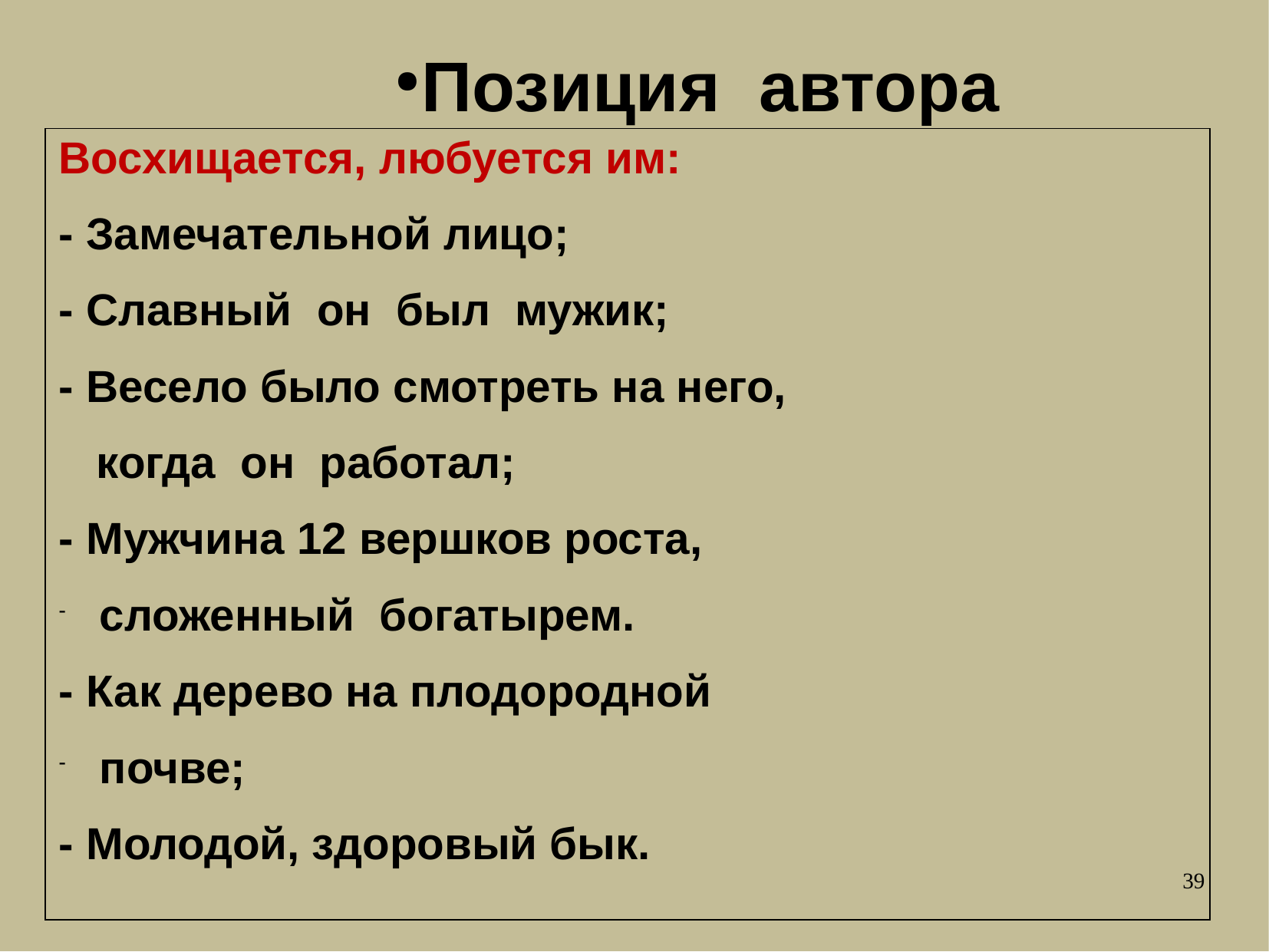

# Позиция  автора
Восхищается, любуется им:
- Замечательной лицо;
- Славный  он  был  мужик;
- Весело было смотреть на него,
   когда  он  работал;
- Мужчина 12 вершков роста,
сложенный  богатырем.
- Как дерево на плодородной
почве;
- Молодой, здоровый бык.

39